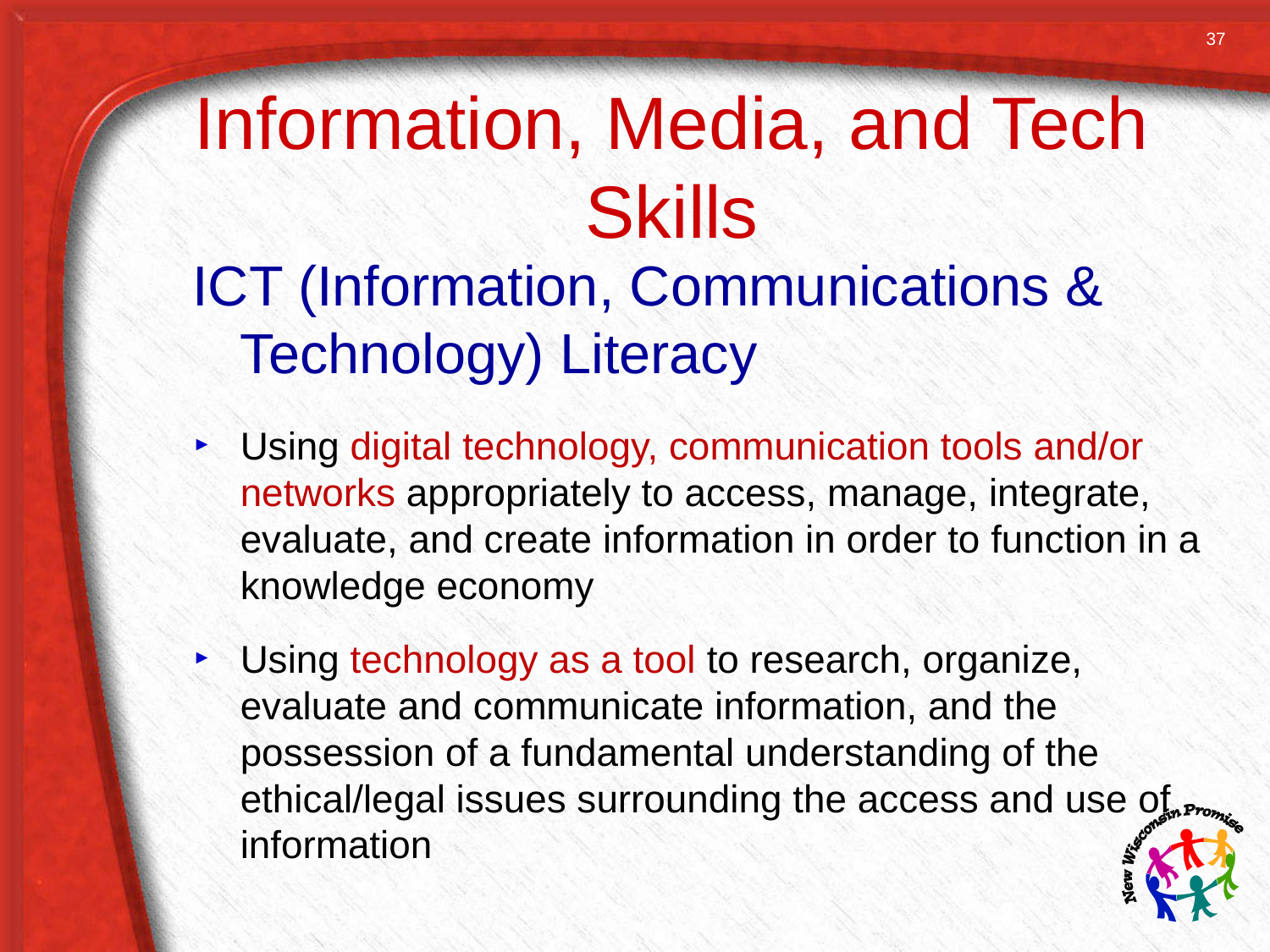

37
# Information, Media, and Tech Skills
ICT (Information, Communications & Technology) Literacy
Using digital technology, communication tools and/or networks appropriately to access, manage, integrate, evaluate, and create information in order to function in a knowledge economy
Using technology as a tool to research, organize, evaluate and communicate information, and the possession of a fundamental understanding of the ethical/legal issues surrounding the access and use of information